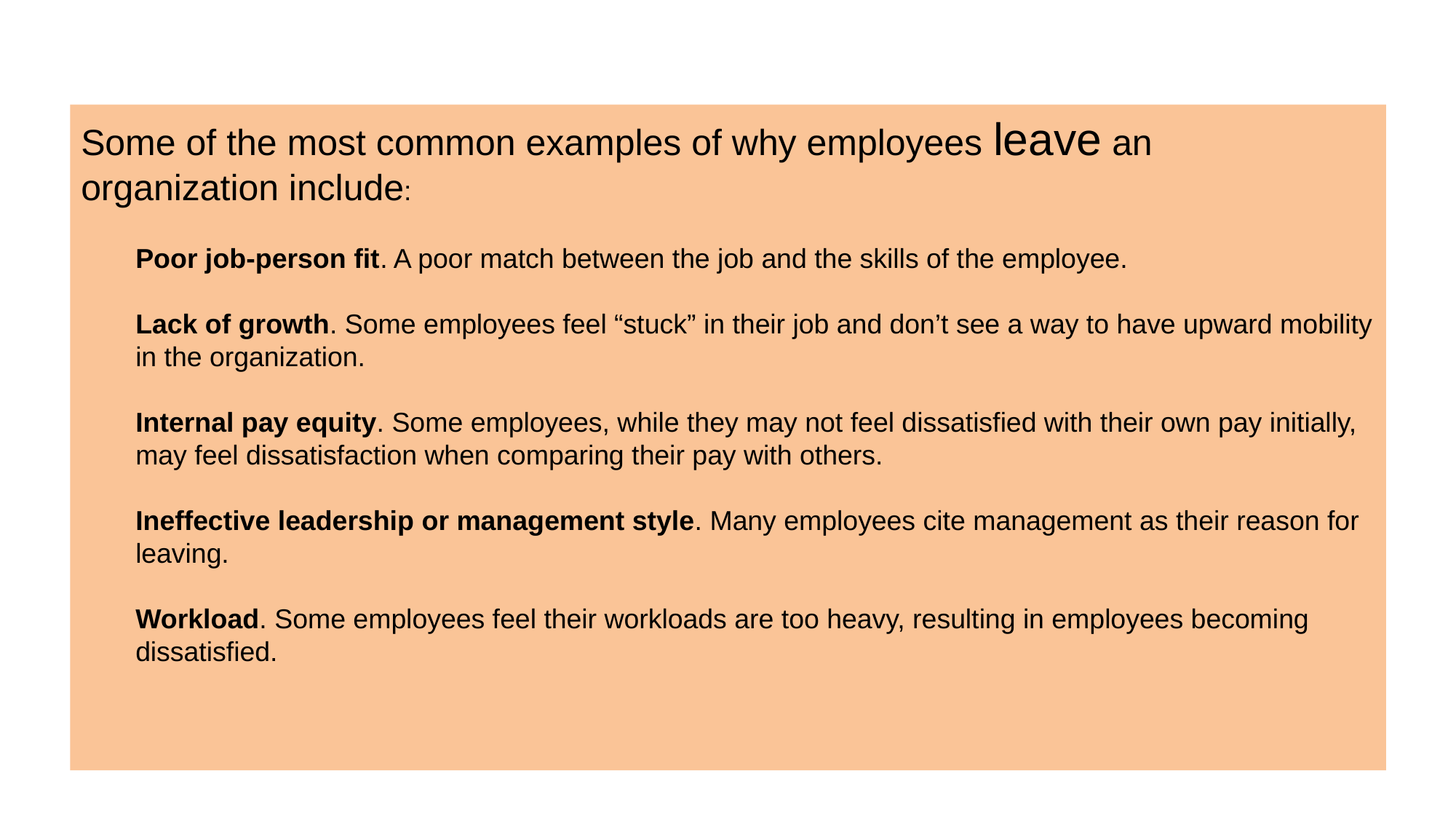

Some of the most common examples of why employees leave an organization include:

Poor job-person fit. A poor match between the job and the skills of the employee.

Lack of growth. Some employees feel “stuck” in their job and don’t see a way to have upward mobility in the organization.

Internal pay equity. Some employees, while they may not feel dissatisfied with their own pay initially, may feel dissatisfaction when comparing their pay with others.

Ineffective leadership or management style. Many employees cite management as their reason for leaving.

Workload. Some employees feel their workloads are too heavy, resulting in employees becoming dissatisfied.